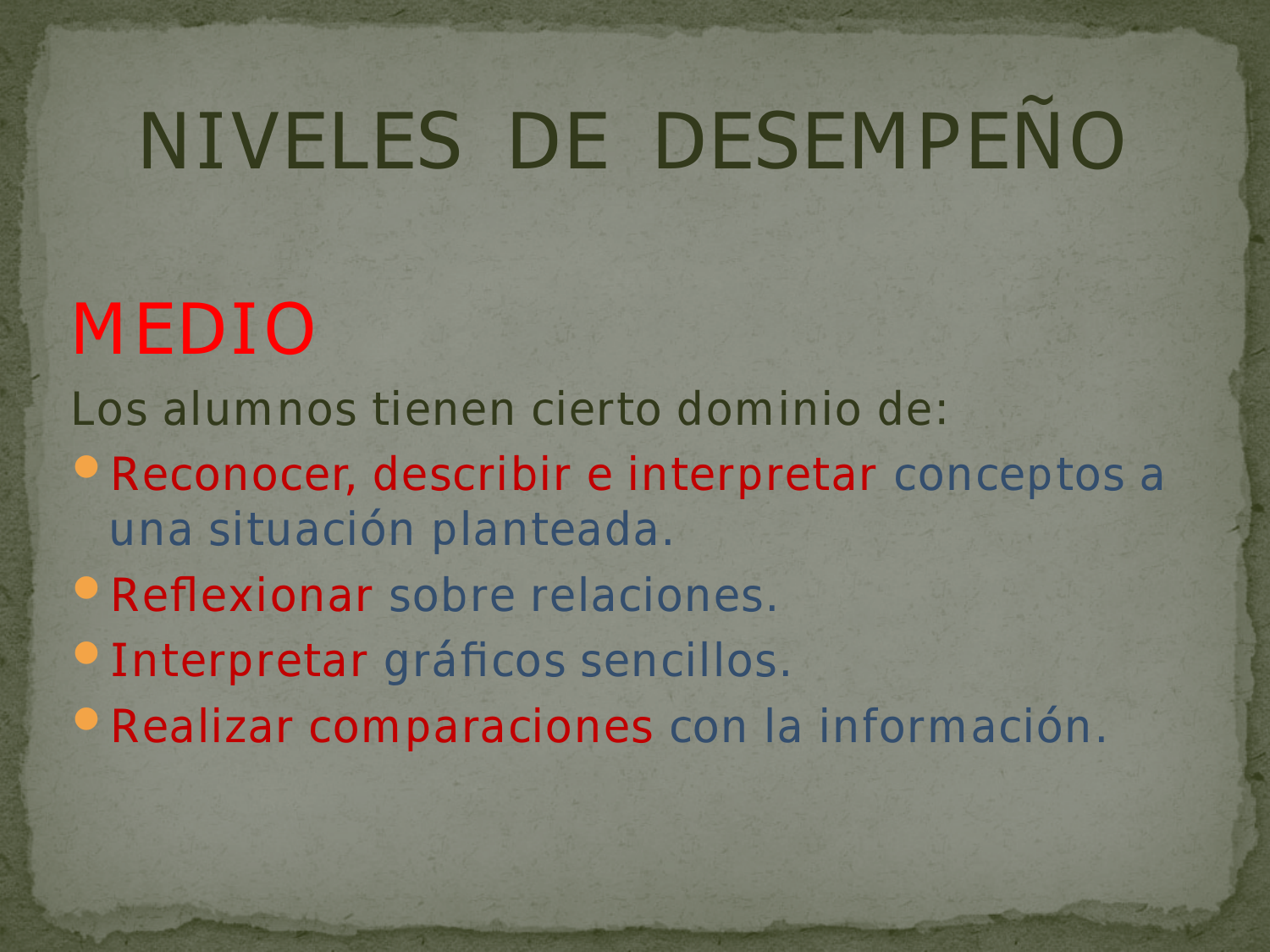

# NIVELES  DE  DESEMPEÑO
MEDIO
Los alumnos tienen cierto dominio de:
Reconocer, describir e interpretar conceptos a una situación planteada.
Reflexionar sobre relaciones.
Interpretar gráficos sencillos.
Realizar comparaciones con la información.